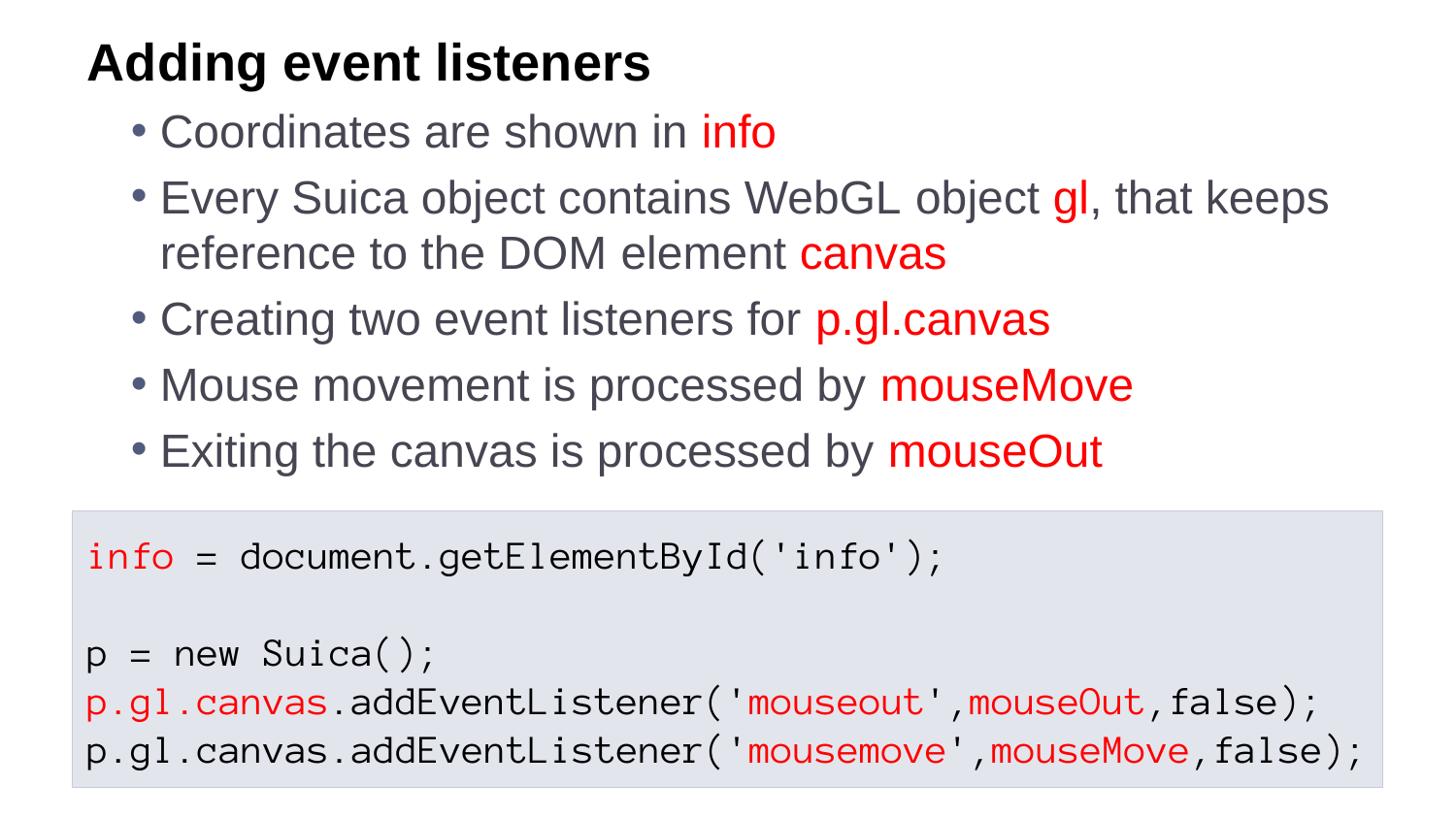

Adding event listeners
Coordinates are shown in info
Every Suica object contains WebGL object gl, that keeps reference to the DOM element canvas
Creating two event listeners for p.gl.canvas
Mouse movement is processed by mouseMove
Exiting the canvas is processed by mouseOut
info = document.getElementById('info');

p = new Suica();
p.gl.canvas.addEventListener('mouseout',mouseOut,false);
p.gl.canvas.addEventListener('mousemove',mouseMove,false);